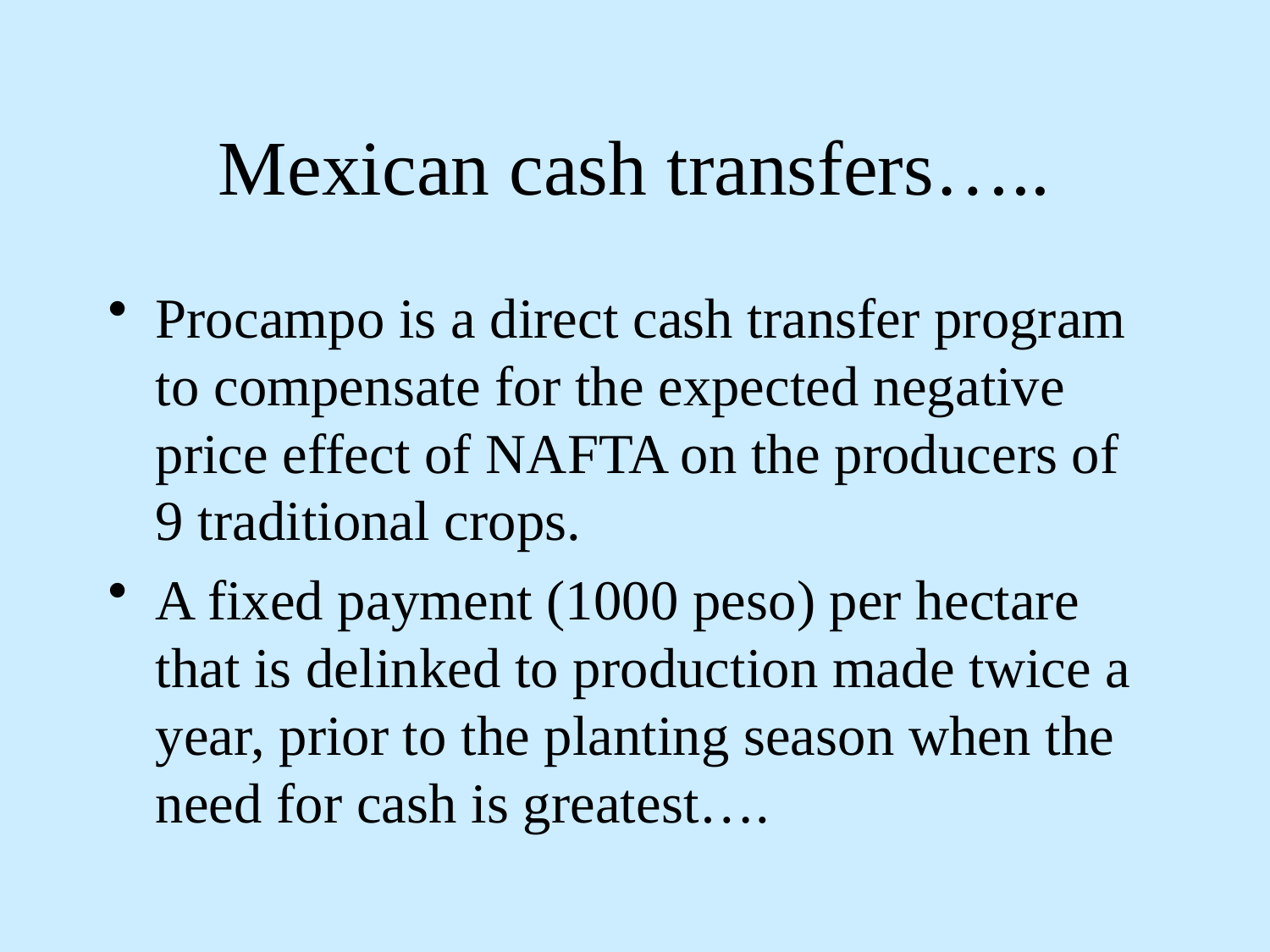

# Mexican cash transfers…..
Procampo is a direct cash transfer program to compensate for the expected negative price effect of NAFTA on the producers of 9 traditional crops.
A fixed payment (1000 peso) per hectare that is delinked to production made twice a year, prior to the planting season when the need for cash is greatest….